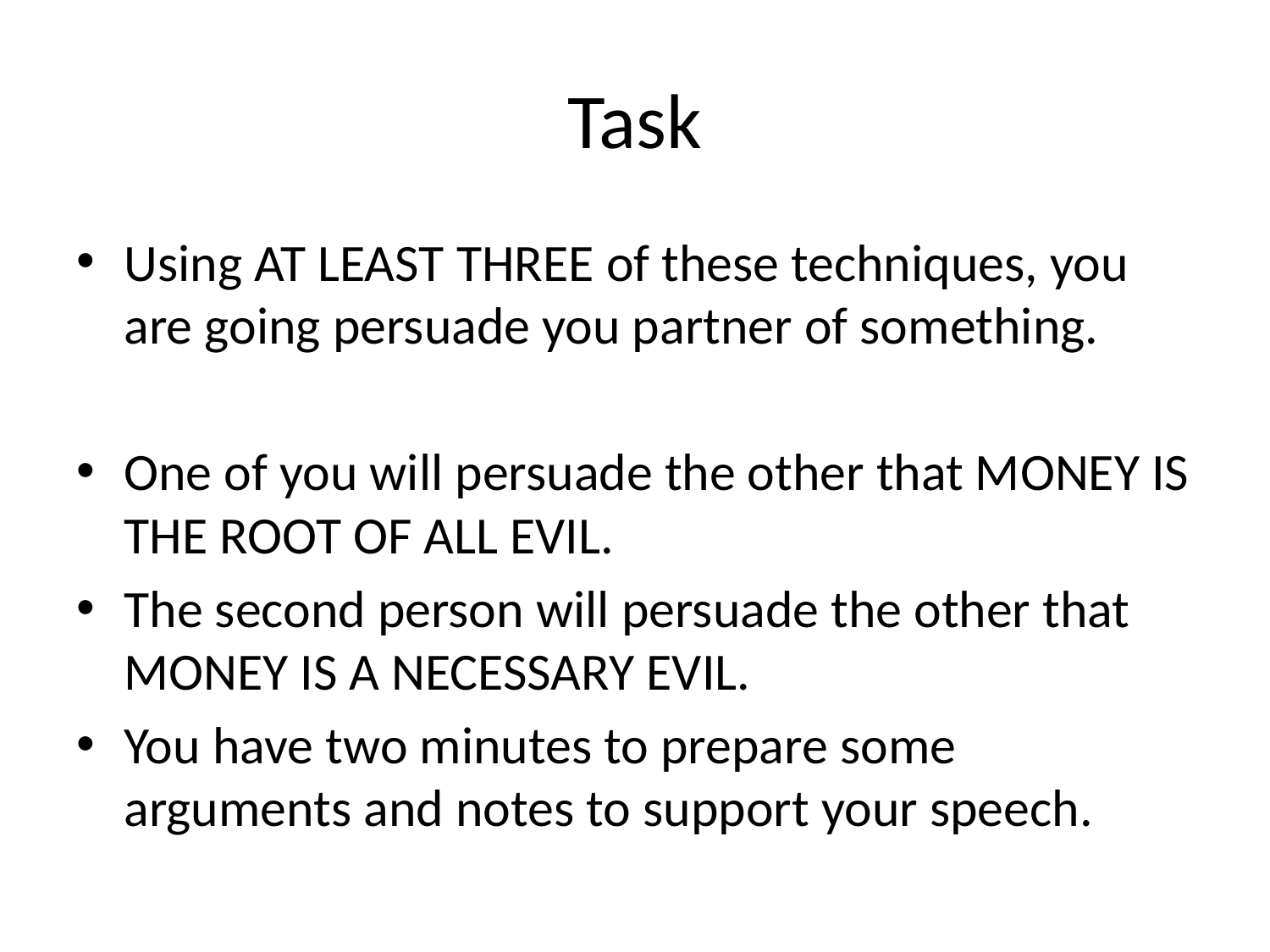

# Task
Using AT LEAST THREE of these techniques, you are going persuade you partner of something.

One of you will persuade the other that MONEY IS THE ROOT OF ALL EVIL.
The second person will persuade the other that MONEY IS A NECESSARY EVIL.
You have two minutes to prepare some arguments and notes to support your speech.